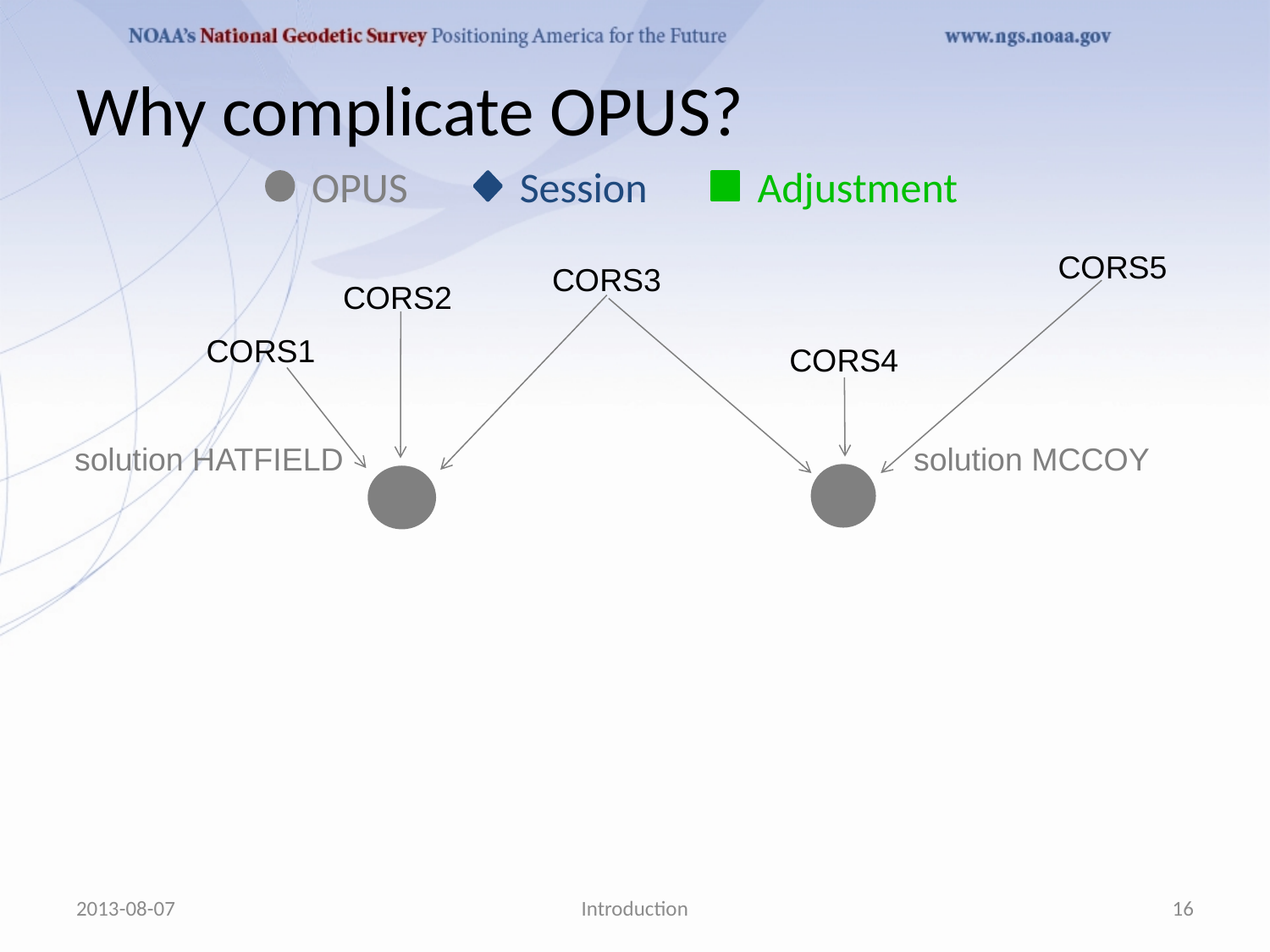

# Why complicate OPUS?
OPUS

Session

Adjustment

CORS5
CORS3
CORS2

CORS1
CORS4
solution MCCOY
solution HATFIELD
2013-08-07
Introduction
16